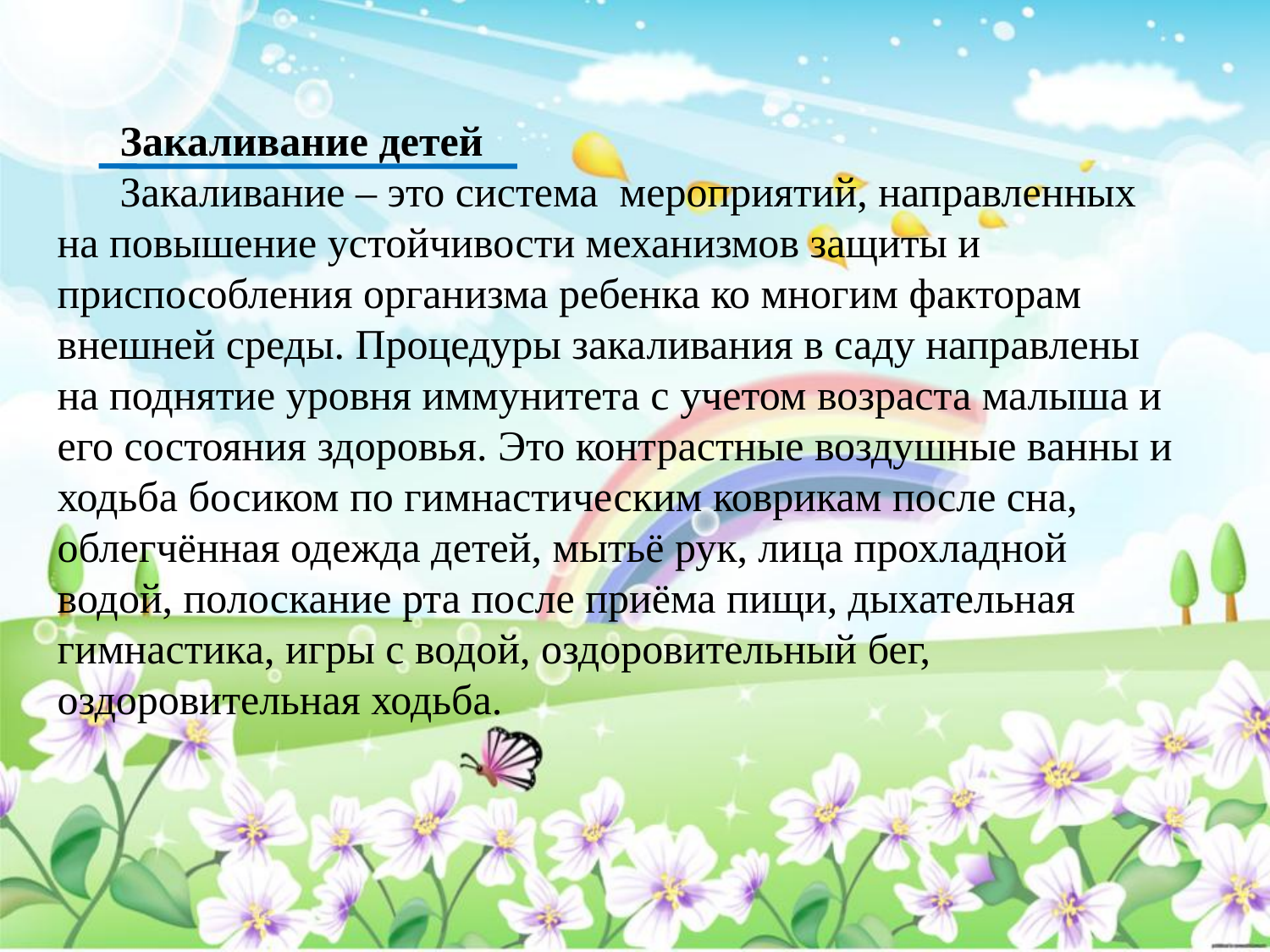

Закаливание детей
Закаливание – это система  мероприятий, направленных на повышение устойчивости механизмов защиты и приспособления организма ребенка ко многим факторам внешней среды. Процедуры закаливания в саду направлены на поднятие уровня иммунитета с учетом возраста малыша и его состояния здоровья. Это контрастные воздушные ванны и ходьба босиком по гимнастическим коврикам после сна, облегчённая одежда детей, мытьё рук, лица прохладной водой, полоскание рта после приёма пищи, дыхательная гимнастика, игры с водой, оздоровительный бег, оздоровительная ходьба.